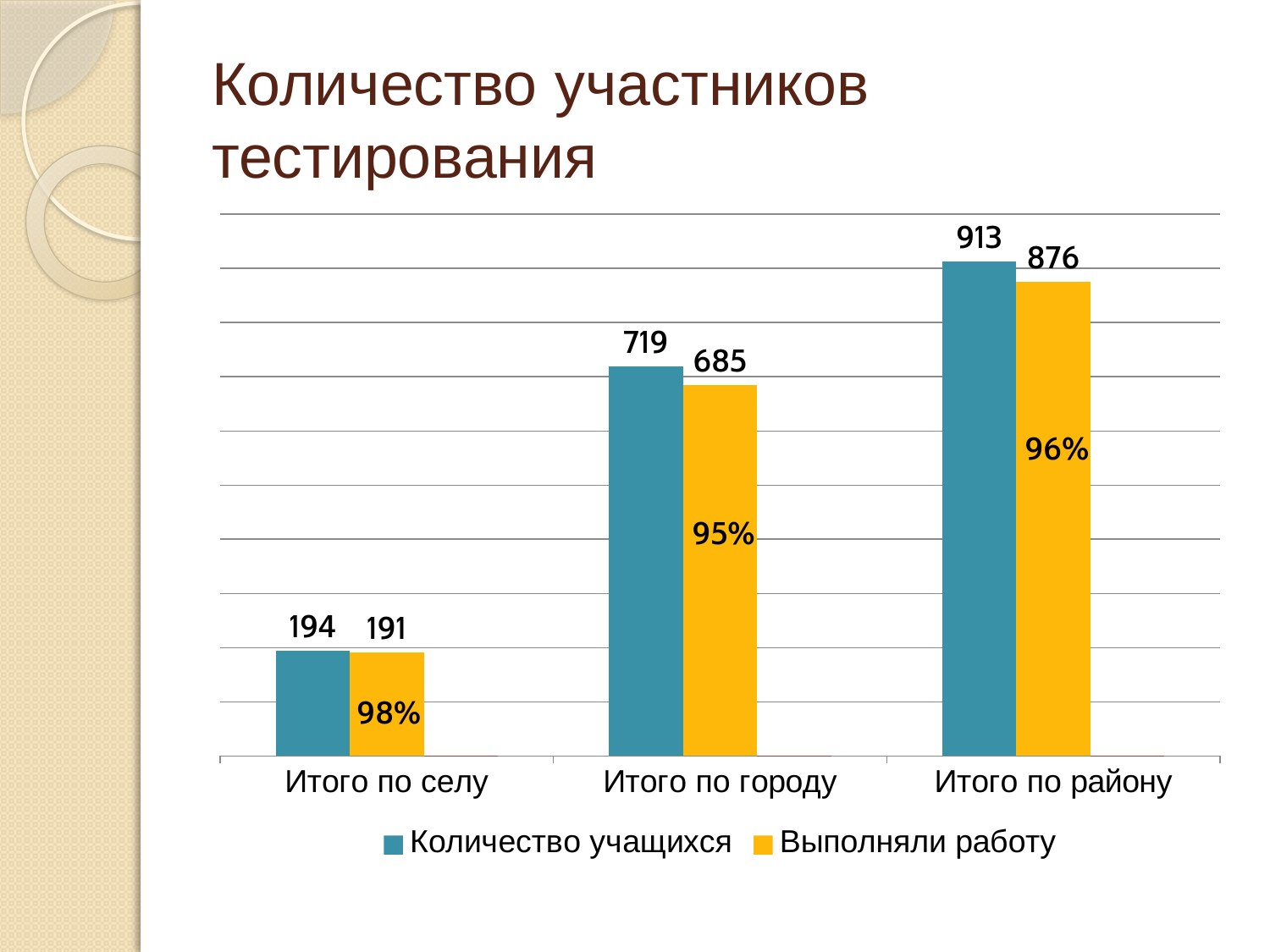

# Количество участников тестирования

### Chart

| Category | Количество учащихся | Выполняли работу | Столбец2 |
|---|---|---|---|
| Итого по селу | 194.0 | 191.0 | 0.9845360824742261 |
| Итого по городу | 719.0 | 685.0 | 0.952712100139082 |
| Итого по району | 913.0 | 876.0 | 0.9594742606790808 |